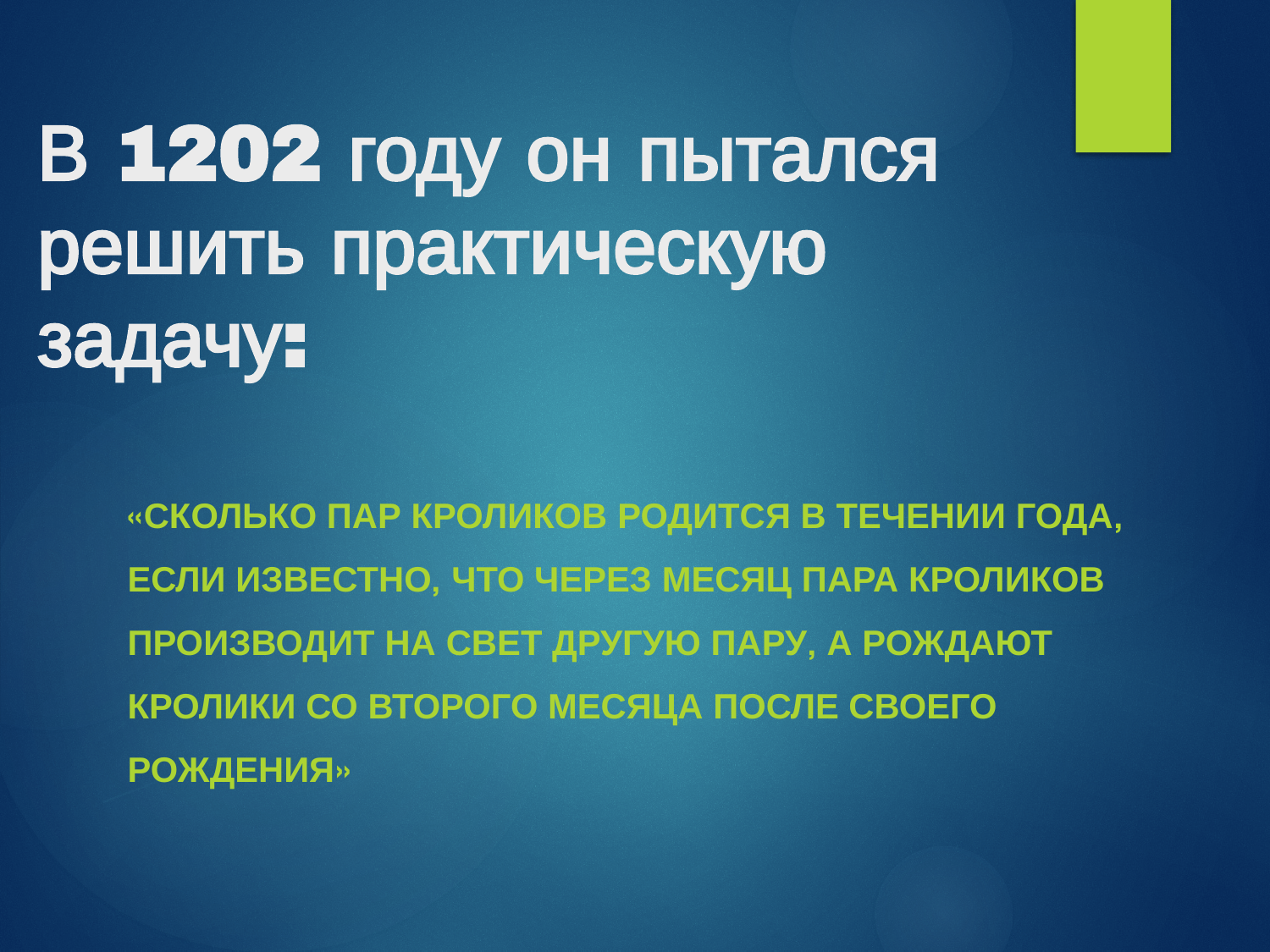

В 1202 году он пытался решить практическую задачу:
«Сколько пар кроликов родится в течении года, если известно, что через месяц пара кроликов производит на свет другую пару, а рождают кролики со второго месяца после своего рождения»